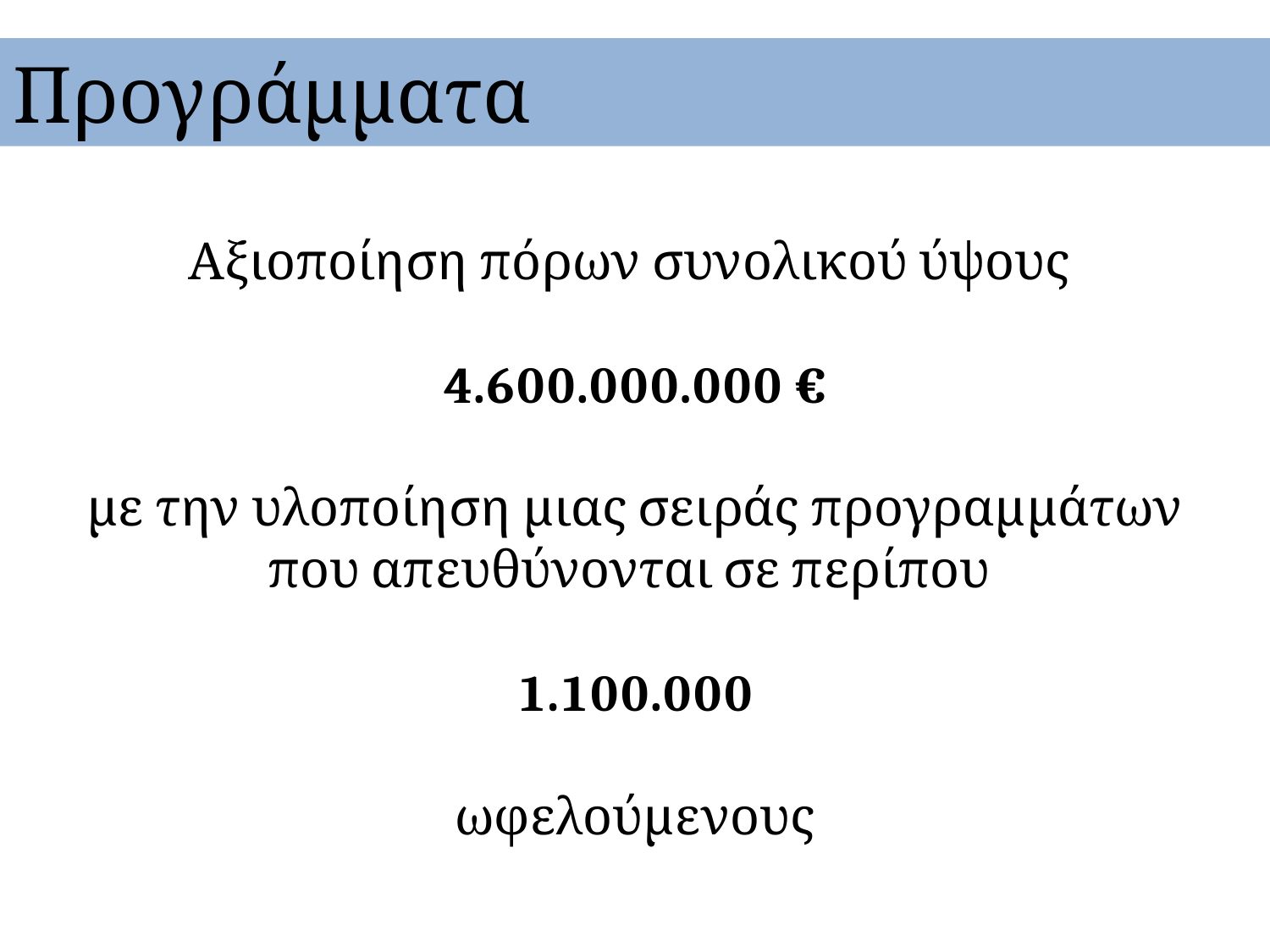

# Προγράμματα
Αξιοποίηση πόρων συνολικού ύψους
4.600.000.000 €
με την υλοποίηση μιας σειράς προγραμμάτων που απευθύνονται σε περίπου
1.100.000
ωφελούμενους